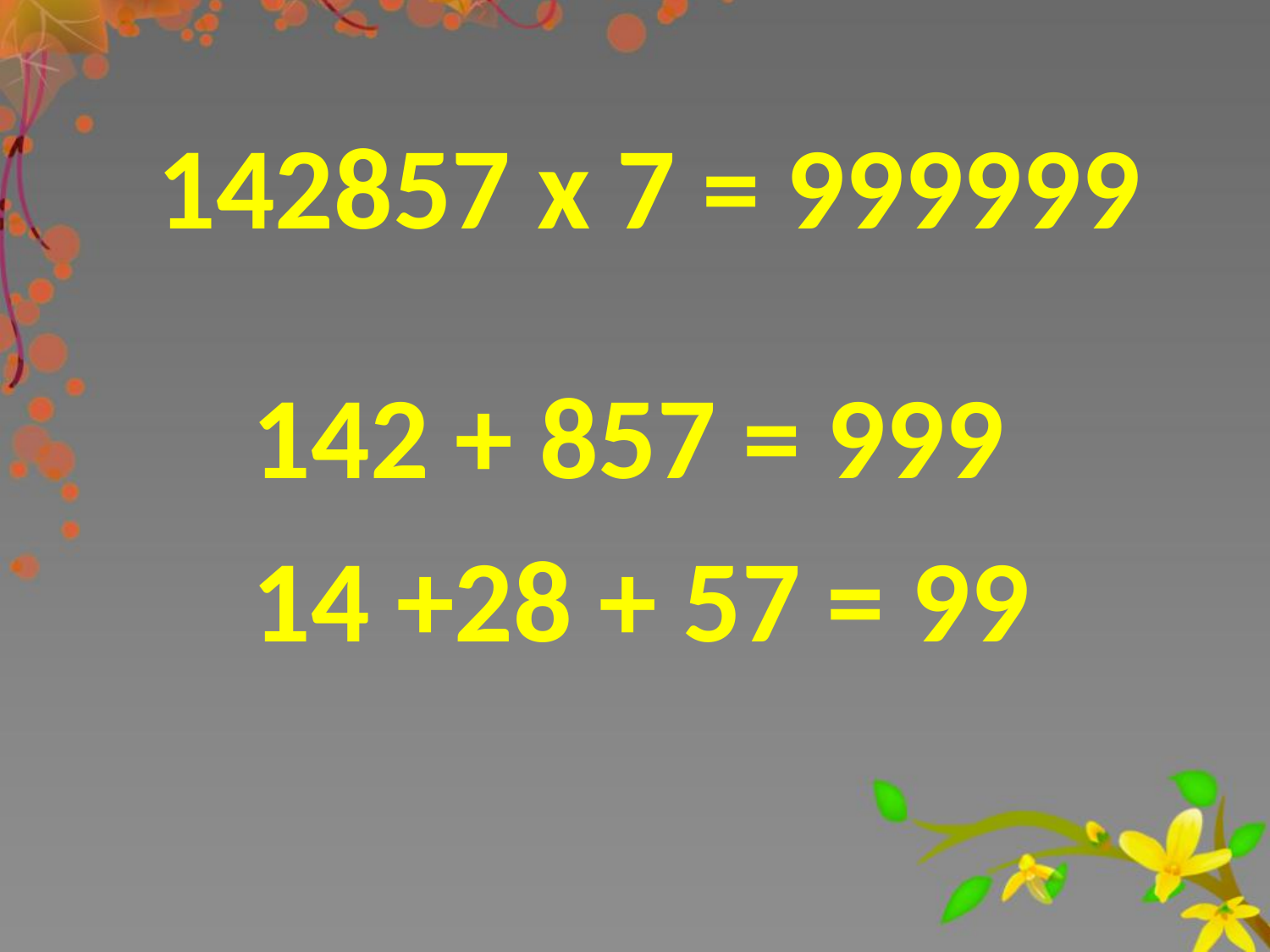

# 142857 х 7 = 999999
		142 + 857 = 999
		14 +28 + 57 = 99